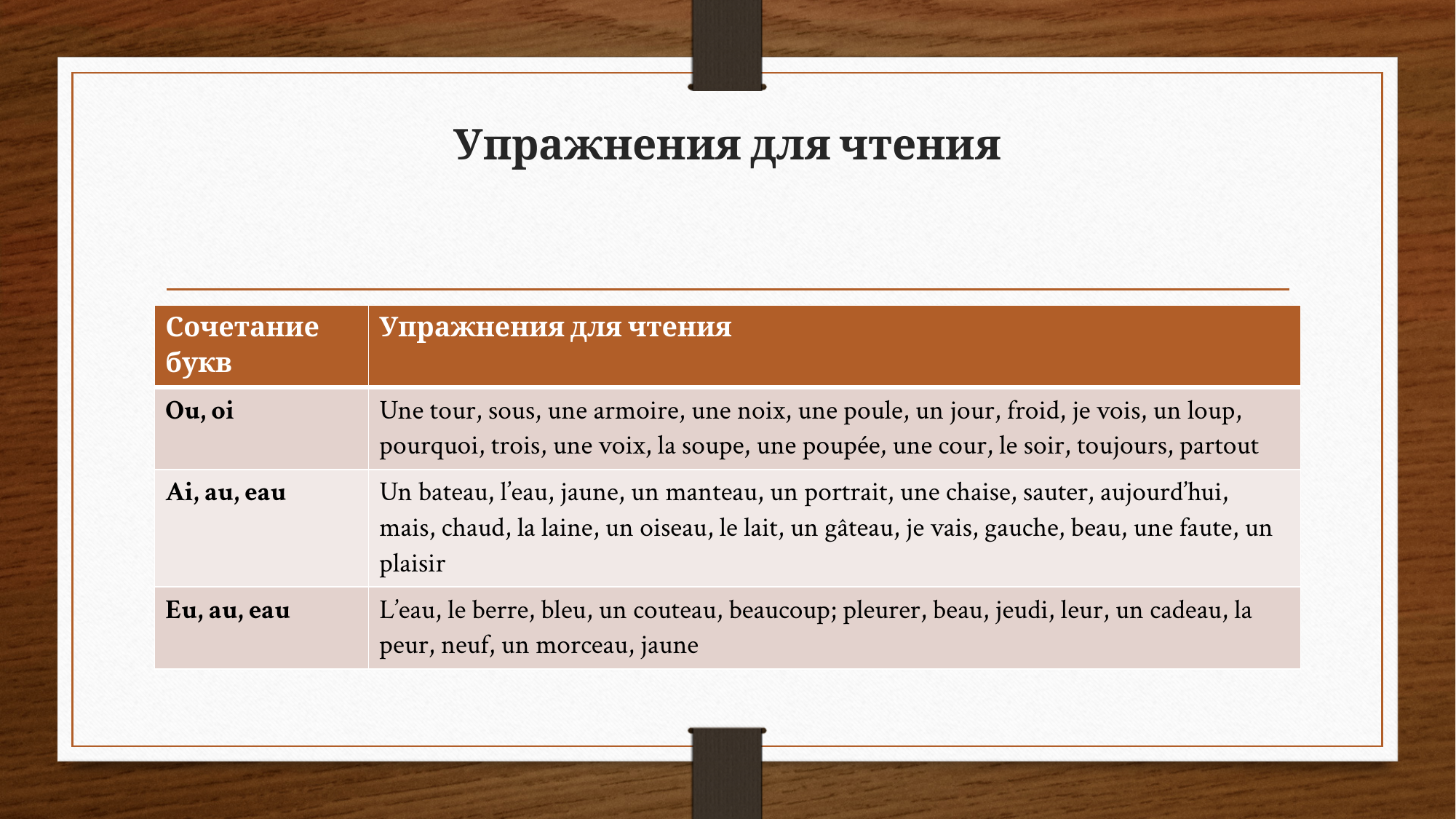

# Упражнения для чтения
| Сочетание букв | Упражнения для чтения |
| --- | --- |
| Ou, oi | Une tour, sous, une armoire, une noix, une poule, un jour, froid, je vois, un loup, pourquoi, trois, une voix, la soupe, une poupée, une cour, le soir, toujours, partout |
| Ai, au, eau | Un bateau, l’eau, jaune, un manteau, un portrait, une chaise, sauter, aujourd’hui, mais, chaud, la laine, un oiseau, le lait, un gâteau, je vais, gauche, beau, une faute, un plaisir |
| Eu, au, eau | L’eau, le berre, bleu, un couteau, beaucoup; pleurer, beau, jeudi, leur, un cadeau, la peur, neuf, un morceau, jaune |